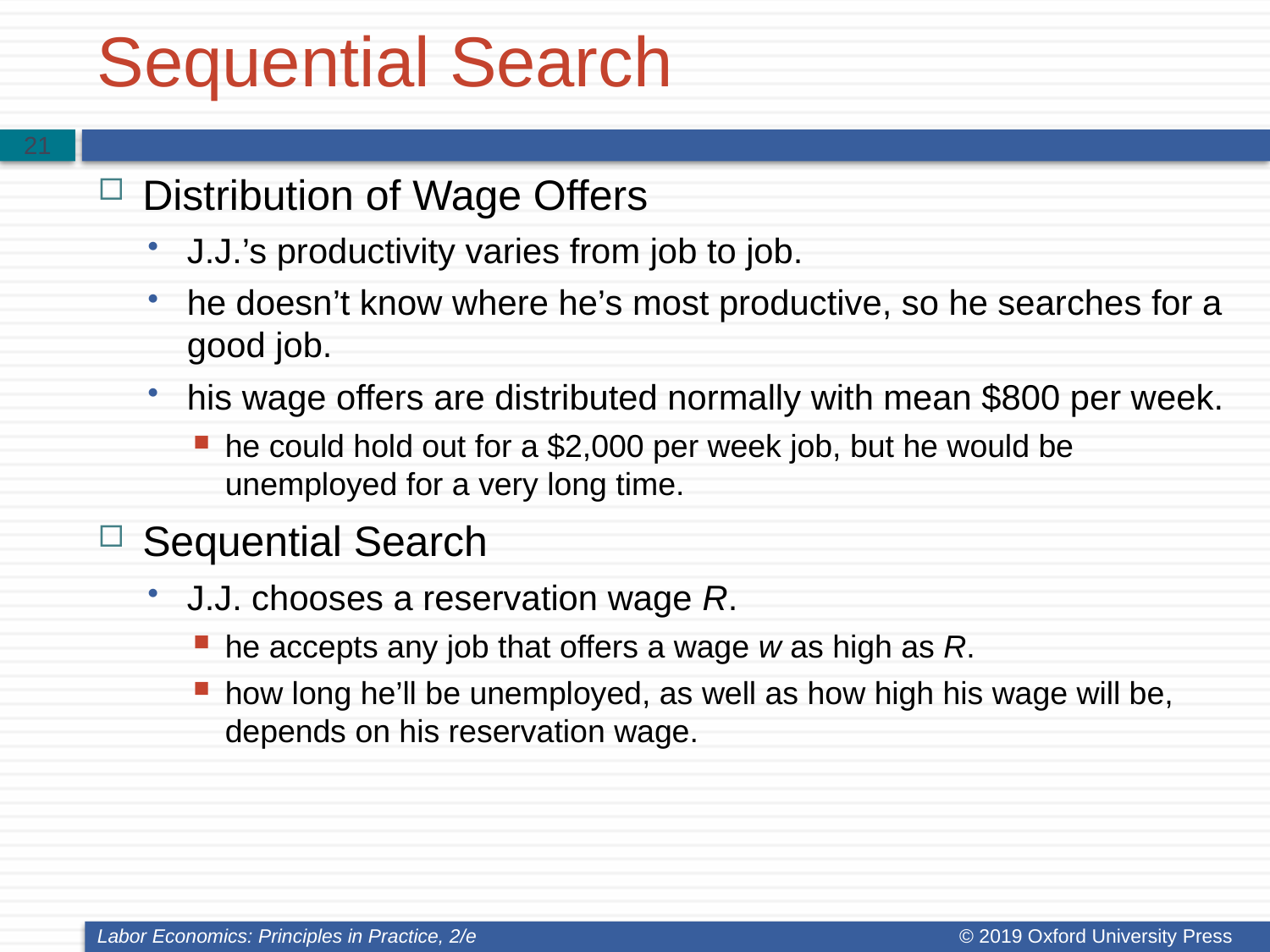

# Sequential Search
21
Distribution of Wage Offers
J.J.’s productivity varies from job to job.
he doesn’t know where he’s most productive, so he searches for a good job.
his wage offers are distributed normally with mean $800 per week.
he could hold out for a $2,000 per week job, but he would be unemployed for a very long time.
Sequential Search
J.J. chooses a reservation wage R.
he accepts any job that offers a wage w as high as R.
how long he’ll be unemployed, as well as how high his wage will be, depends on his reservation wage.
Labor Economics: Principles in Practice, 2/e
© 2019 Oxford University Press